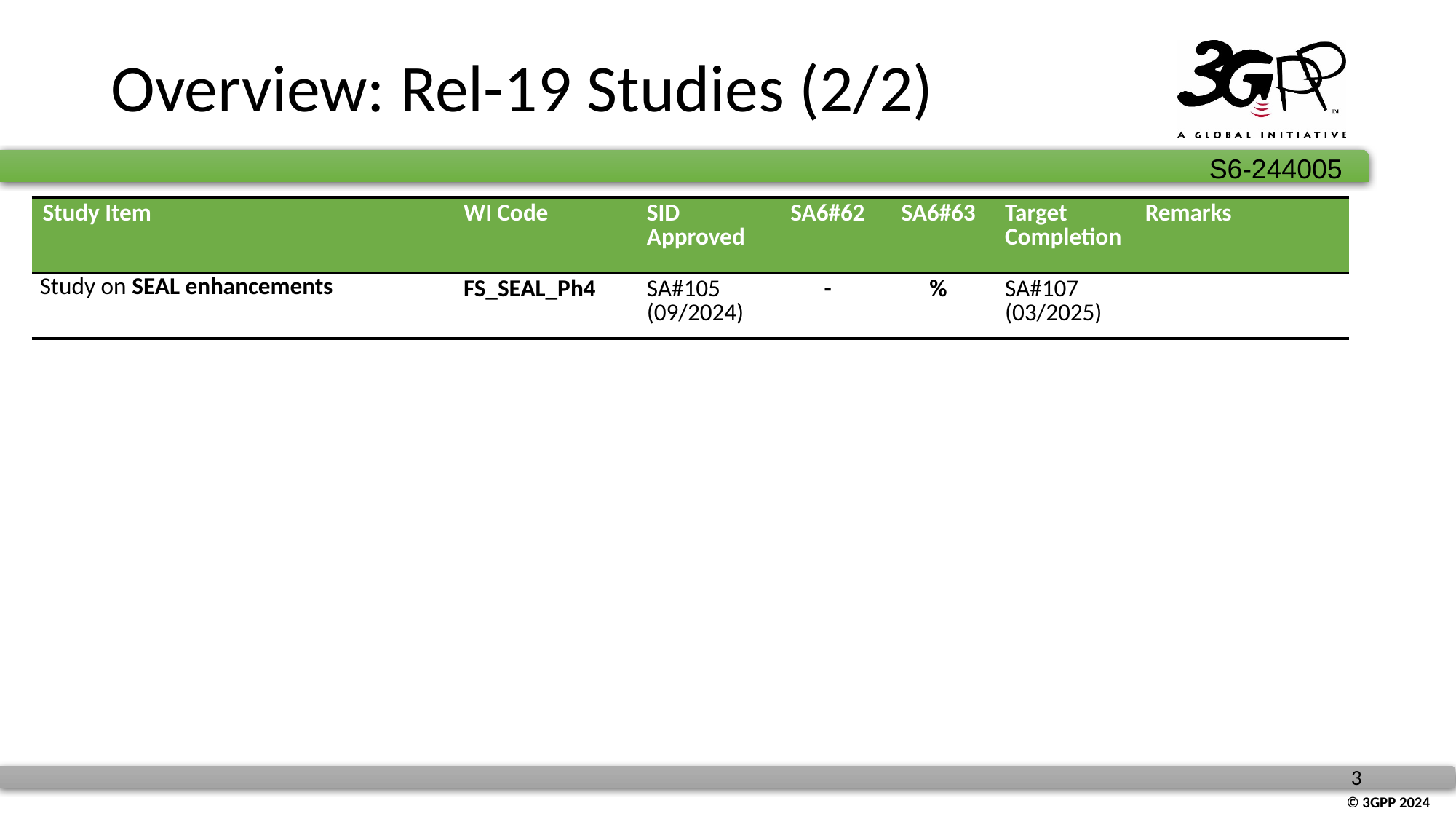

# Overview: Rel-19 Studies (2/2)
| Study Item | WI Code | SID Approved | SA6#62 | SA6#63 | Target Completion | Remarks |
| --- | --- | --- | --- | --- | --- | --- |
| Study on SEAL enhancements | FS\_SEAL\_Ph4 | SA#105 (09/2024) | - | % | SA#107 (03/2025) |  |